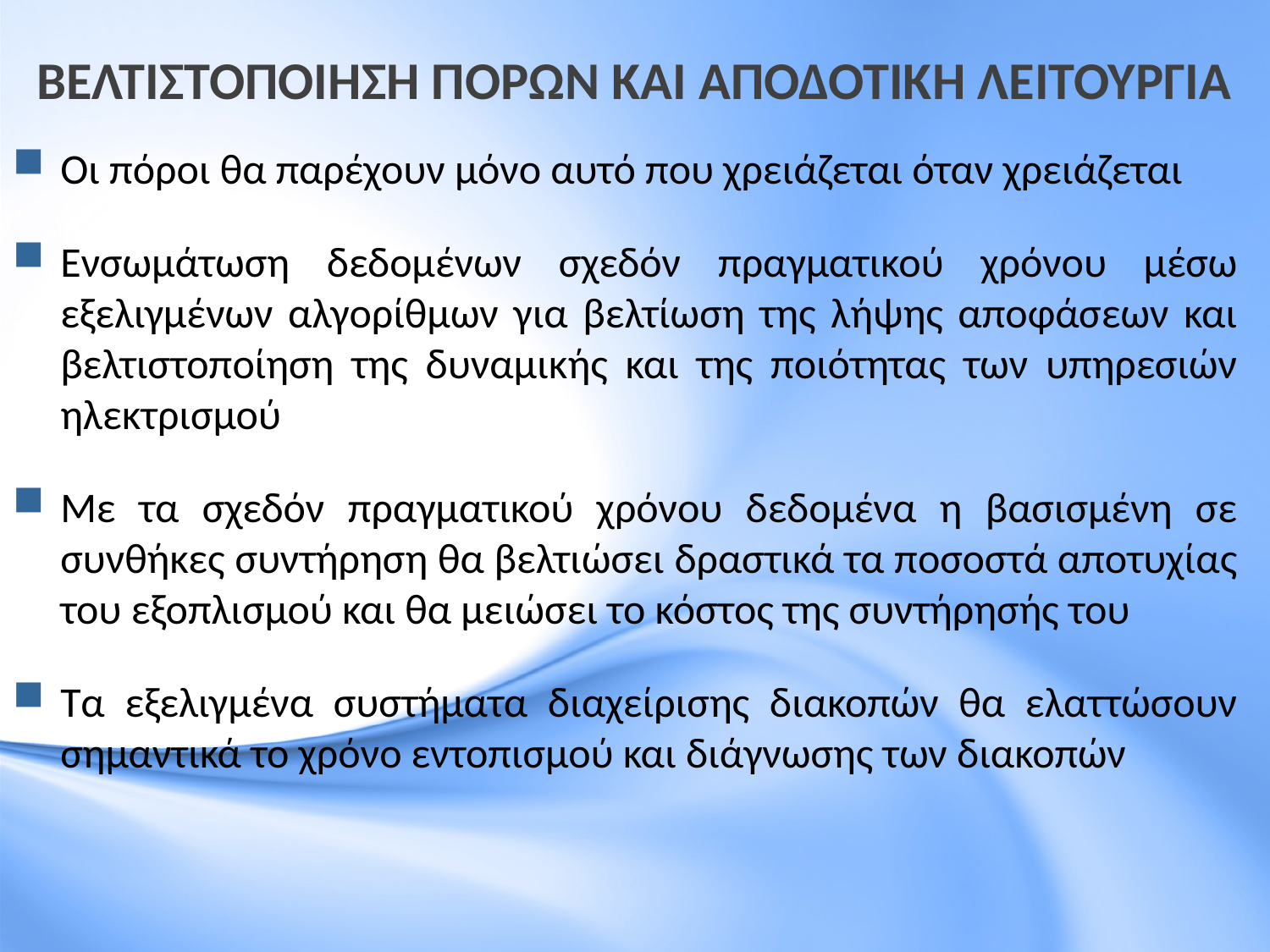

# ΒΕΛΤΙΣΤΟΠΟΙΗΣΗ ΠΟΡΩΝ ΚΑΙ ΑΠΟΔΟΤΙΚΗ ΛΕΙΤΟΥΡΓΙΑ
Οι πόροι θα παρέχουν μόνο αυτό που χρειάζεται όταν χρειάζεται
Ενσωμάτωση δεδομένων σχεδόν πραγματικού χρόνου μέσω εξελιγμένων αλγορίθμων για βελτίωση της λήψης αποφάσεων και βελτιστοποίηση της δυναμικής και της ποιότητας των υπηρεσιών ηλεκτρισμού
Με τα σχεδόν πραγματικού χρόνου δεδομένα η βασισμένη σε συνθήκες συντήρηση θα βελτιώσει δραστικά τα ποσοστά αποτυχίας του εξοπλισμού και θα μειώσει το κόστος της συντήρησής του
Τα εξελιγμένα συστήματα διαχείρισης διακοπών θα ελαττώσουν σημαντικά το χρόνο εντοπισμού και διάγνωσης των διακοπών